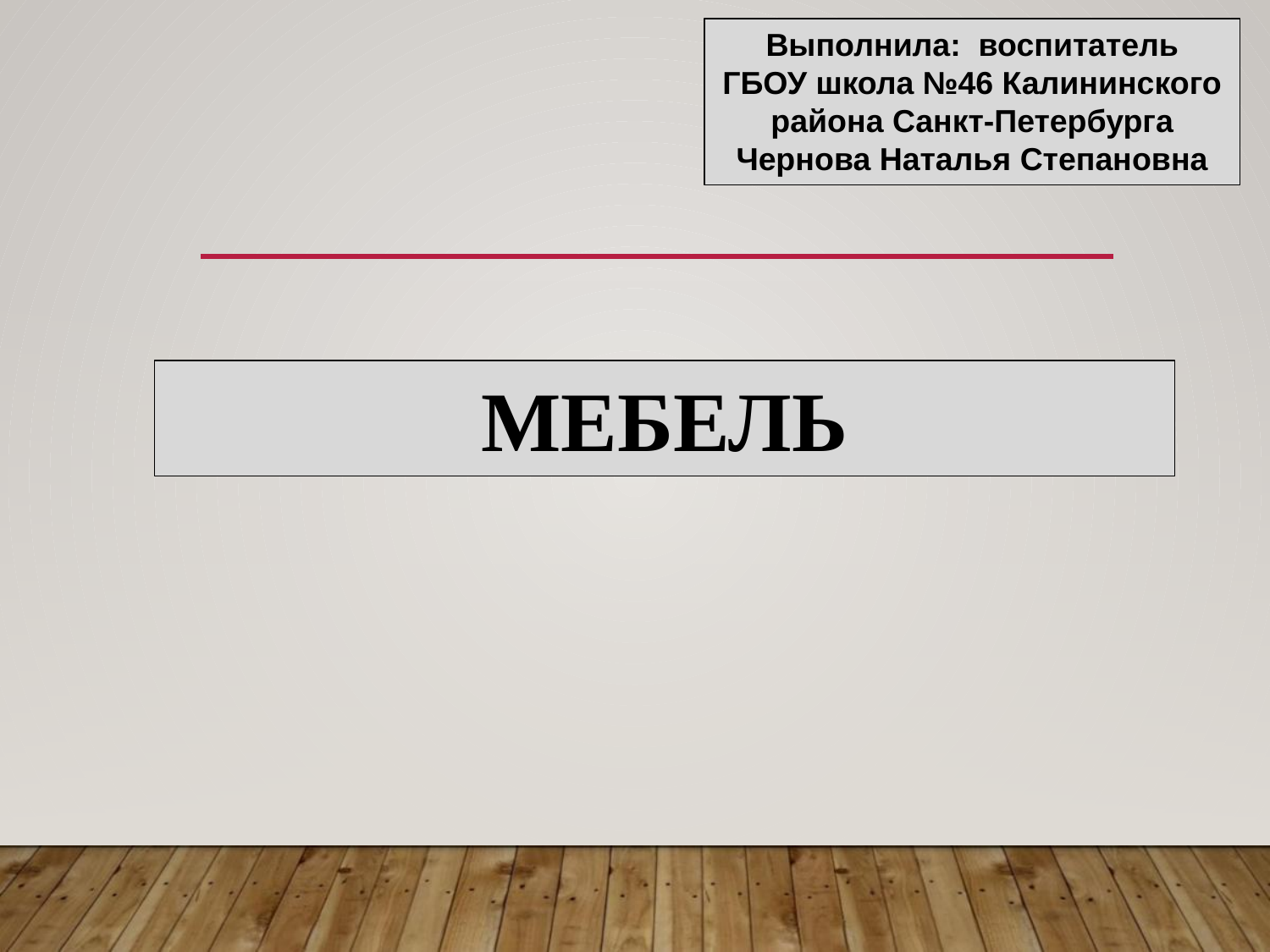

Выполнила:  воспитатель
ГБОУ школа №46 Калининского района Санкт-Петербурга
Чернова Наталья Степановна
МЕБЕЛЬ